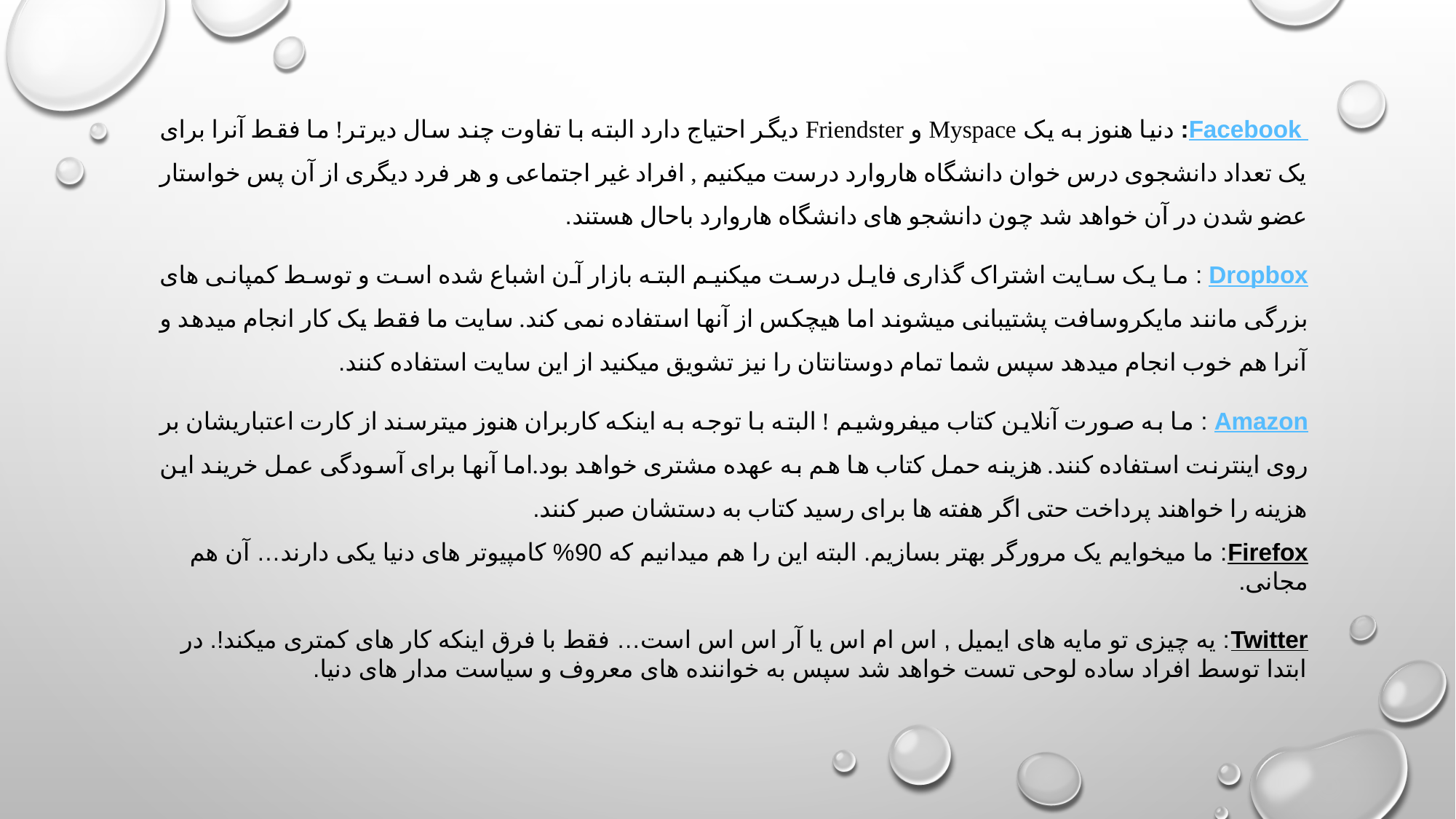

Facebook : دنیا هنوز به یک Myspace و Friendster دیگر احتیاج دارد البته با تفاوت چند سال دیرتر! ما فقط آنرا برای یک تعداد دانشجوی درس خوان دانشگاه هاروارد درست میکنیم , افراد غیر اجتماعی و هر فرد دیگری از آن پس خواستار عضو شدن در آن خواهد شد چون دانشجو های دانشگاه هاروارد باحال هستند.
Dropbox : ما یک سایت اشتراک گذاری فایل درست میکنیم البته بازار آن اشباع شده است و توسط کمپانی های بزرگی مانند مایکروسافت پشتیبانی میشوند اما هیچکس از آنها استفاده نمی کند. سایت ما فقط یک کار انجام میدهد و آنرا هم خوب انجام میدهد سپس شما تمام دوستانتان را نیز تشویق میکنید از این سایت استفاده کنند.
Amazon : ما به صورت آنلاین کتاب میفروشیم ! البته با توجه به اینکه کاربران هنوز میترسند از کارت اعتباریشان بر روی اینترنت استفاده کنند. هزینه حمل کتاب ها هم به عهده مشتری خواهد بود.اما آنها برای آسودگی عمل خریند این هزینه را خواهند پرداخت حتی اگر هفته ها برای رسید کتاب به دستشان صبر کنند.
Firefox: ما میخوایم یک مرورگر بهتر بسازیم. البته این را هم میدانیم که 90% کامپیوتر های دنیا یکی دارند… آن هم مجانی.

Twitter: یه چیزی تو مایه های ایمیل , اس ام اس یا آر اس اس است… فقط با فرق اینکه کار های کمتری میکند!. در ابتدا توسط افراد ساده لوحی تست خواهد شد سپس به خواننده های معروف و سیاست مدار های دنیا.